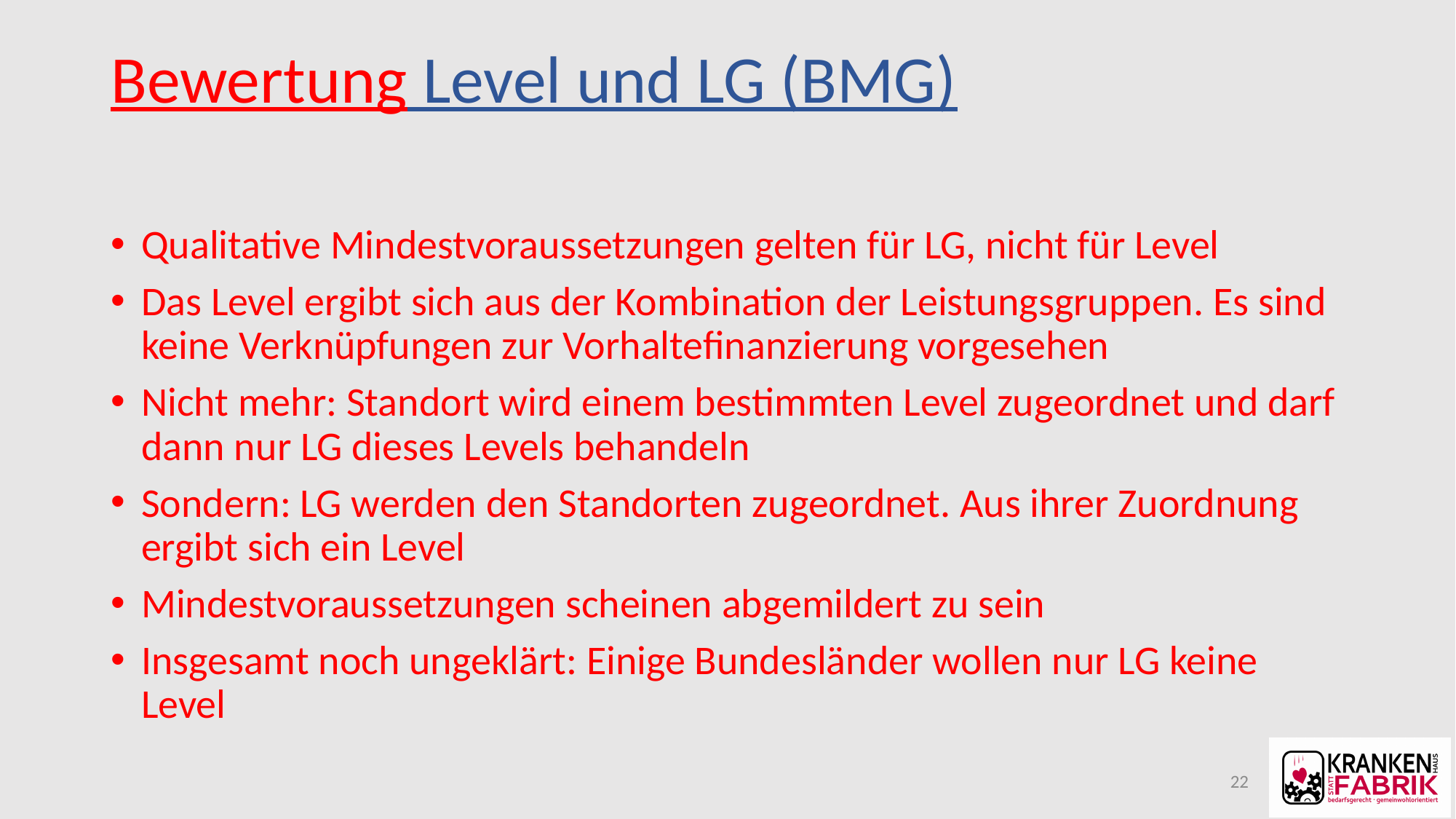

# Bewertung Level und LG (BMG)
Qualitative Mindestvoraussetzungen gelten für LG, nicht für Level
Das Level ergibt sich aus der Kombination der Leistungsgruppen. Es sind keine Verknüpfungen zur Vorhaltefinanzierung vorgesehen
Nicht mehr: Standort wird einem bestimmten Level zugeordnet und darf dann nur LG dieses Levels behandeln
Sondern: LG werden den Standorten zugeordnet. Aus ihrer Zuordnung ergibt sich ein Level
Mindestvoraussetzungen scheinen abgemildert zu sein
Insgesamt noch ungeklärt: Einige Bundesländer wollen nur LG keine Level

22